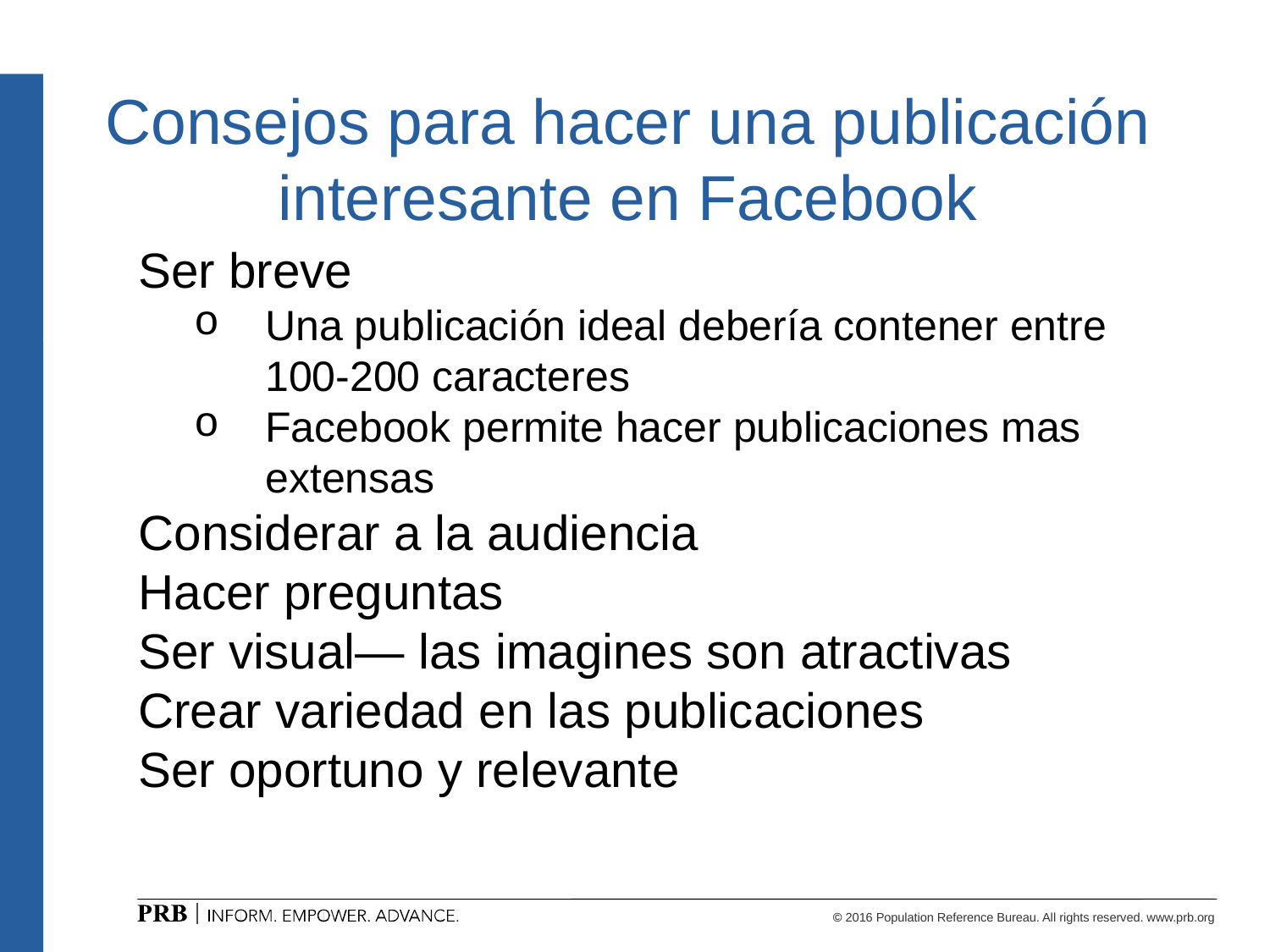

# Consejos para hacer una publicación interesante en Facebook
Ser breve
Una publicación ideal debería contener entre 100-200 caracteres
Facebook permite hacer publicaciones mas extensas
Considerar a la audiencia
Hacer preguntas
Ser visual— las imagines son atractivas
Crear variedad en las publicaciones
Ser oportuno y relevante